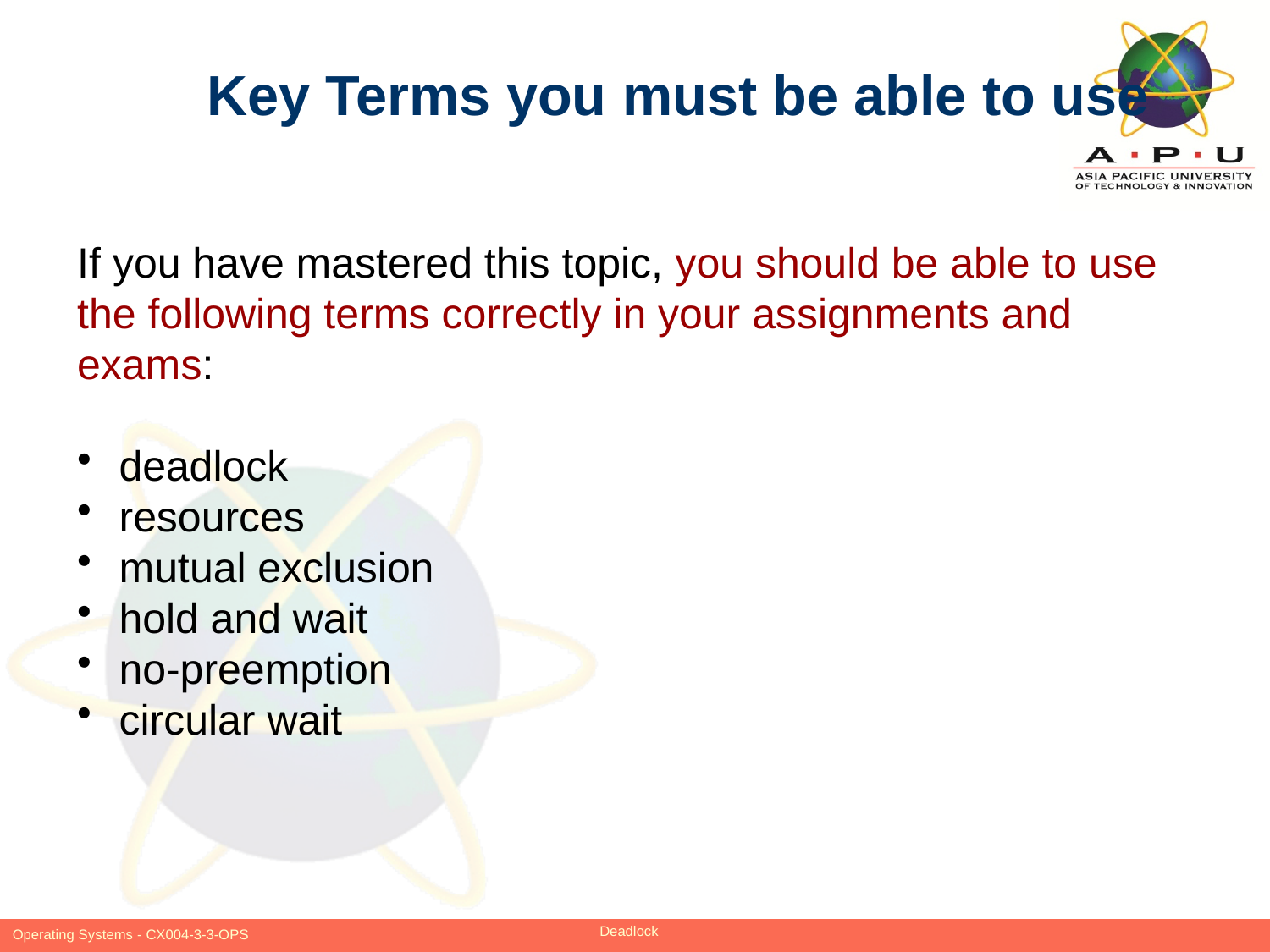

Key Terms you must be able to use
If you have mastered this topic, you should be able to use the following terms correctly in your assignments and exams:

 deadlock
 resources
 mutual exclusion
 hold and wait
 no-preemption
 circular wait

Slide 4 of 18